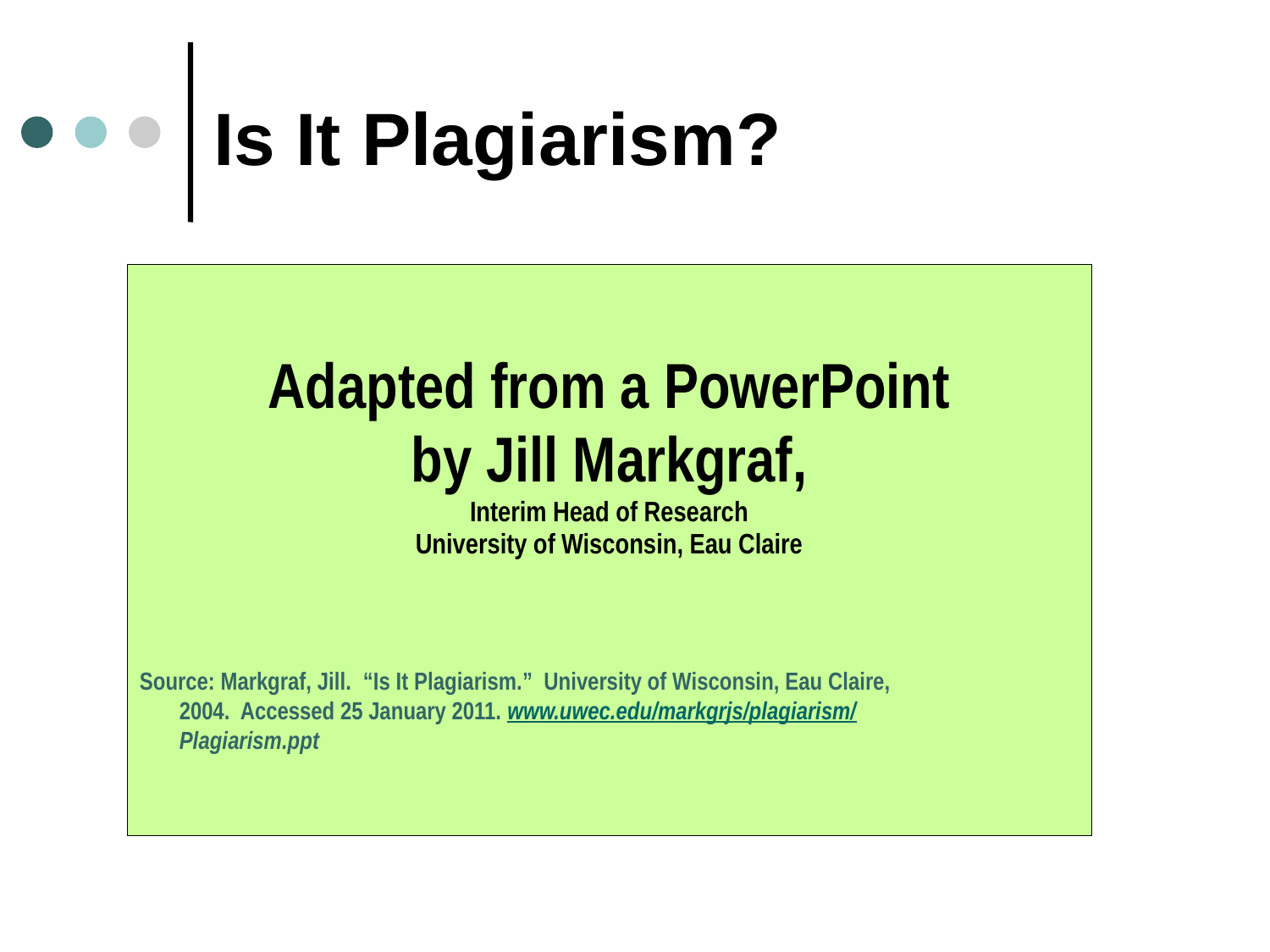

# Is It Plagiarism?

Adapted from a PowerPoint
by Jill Markgraf,
Interim Head of Research
University of Wisconsin, Eau Claire
Source: Markgraf, Jill.  “Is It Plagiarism.”  University of Wisconsin, Eau Claire,
       2004.  Accessed 25 January 2011. www.uwec.edu/markgrjs/plagiarism/
       Plagiarism.ppt